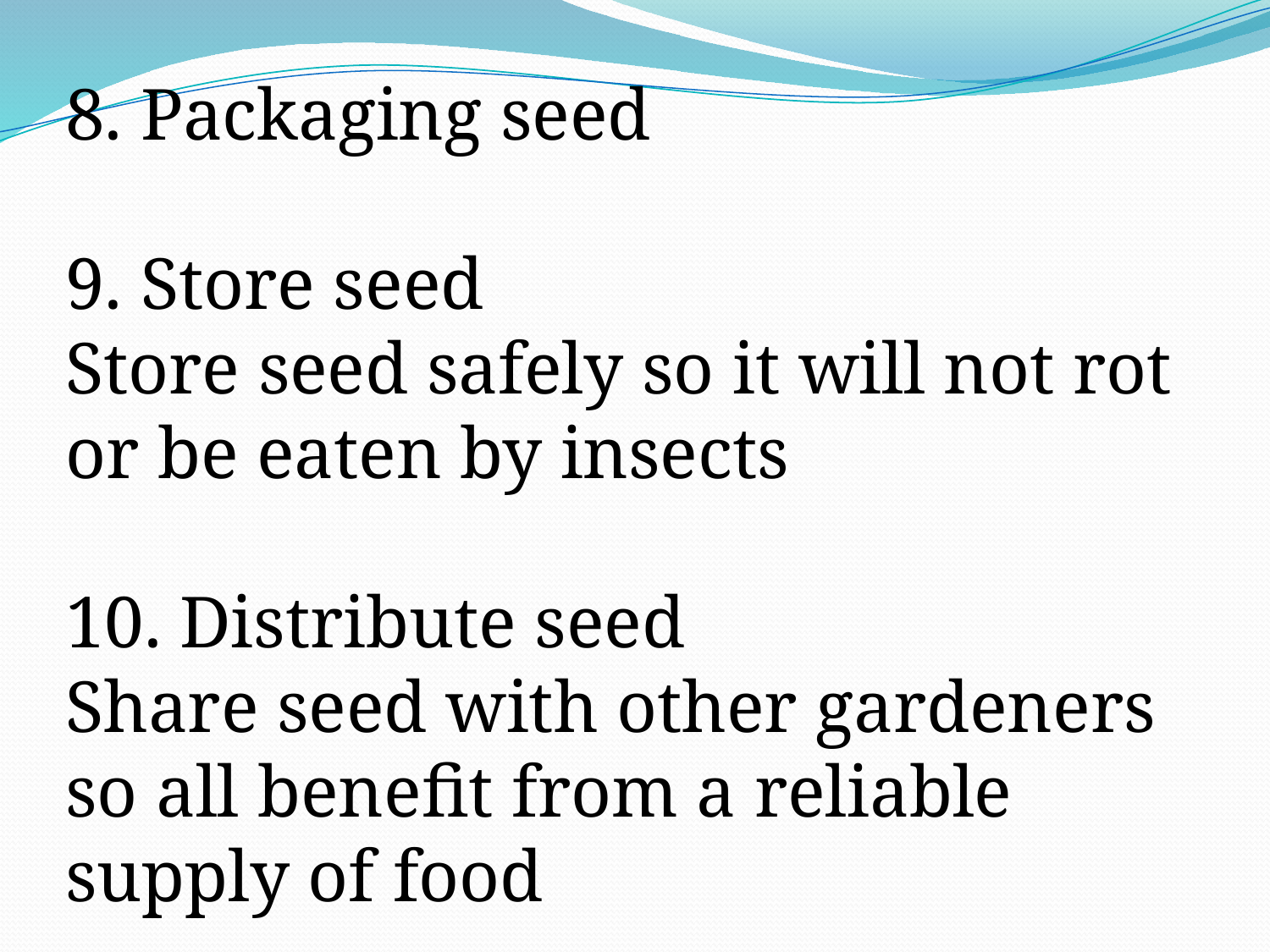

8. Packaging seed

9. Store seed
Store seed safely so it will not rot or be eaten by insects

10. Distribute seed
Share seed with other gardeners so all beneﬁt from a reliable supply of food